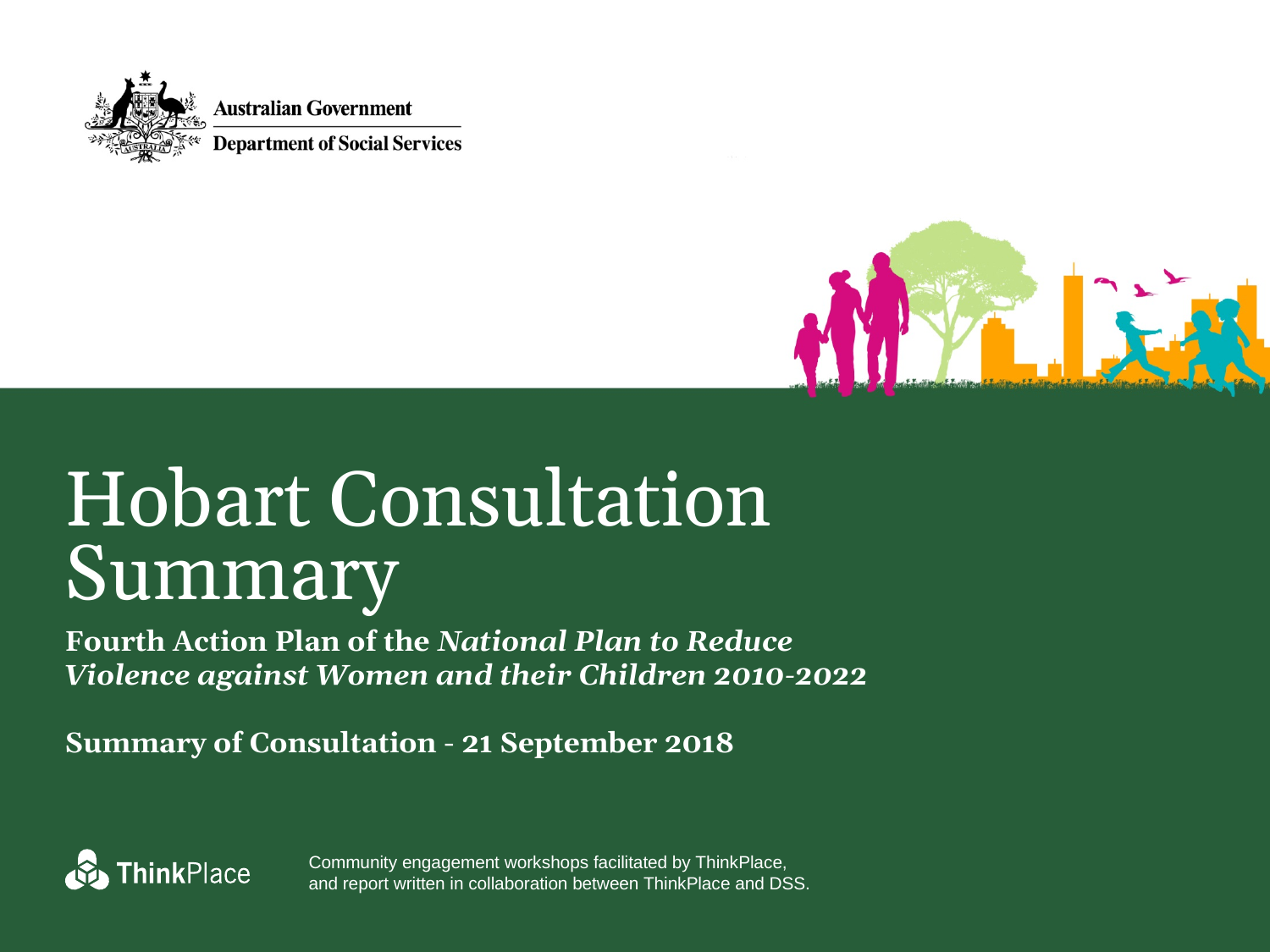

Hobart Consultation Summary
Fourth Action Plan of the National Plan to Reduce Violence against Women and their Children 2010-2022

Summary of Consultation - 21 September 2018
Community engagement workshops facilitated by ThinkPlace, and report written in collaboration between ThinkPlace and DSS.